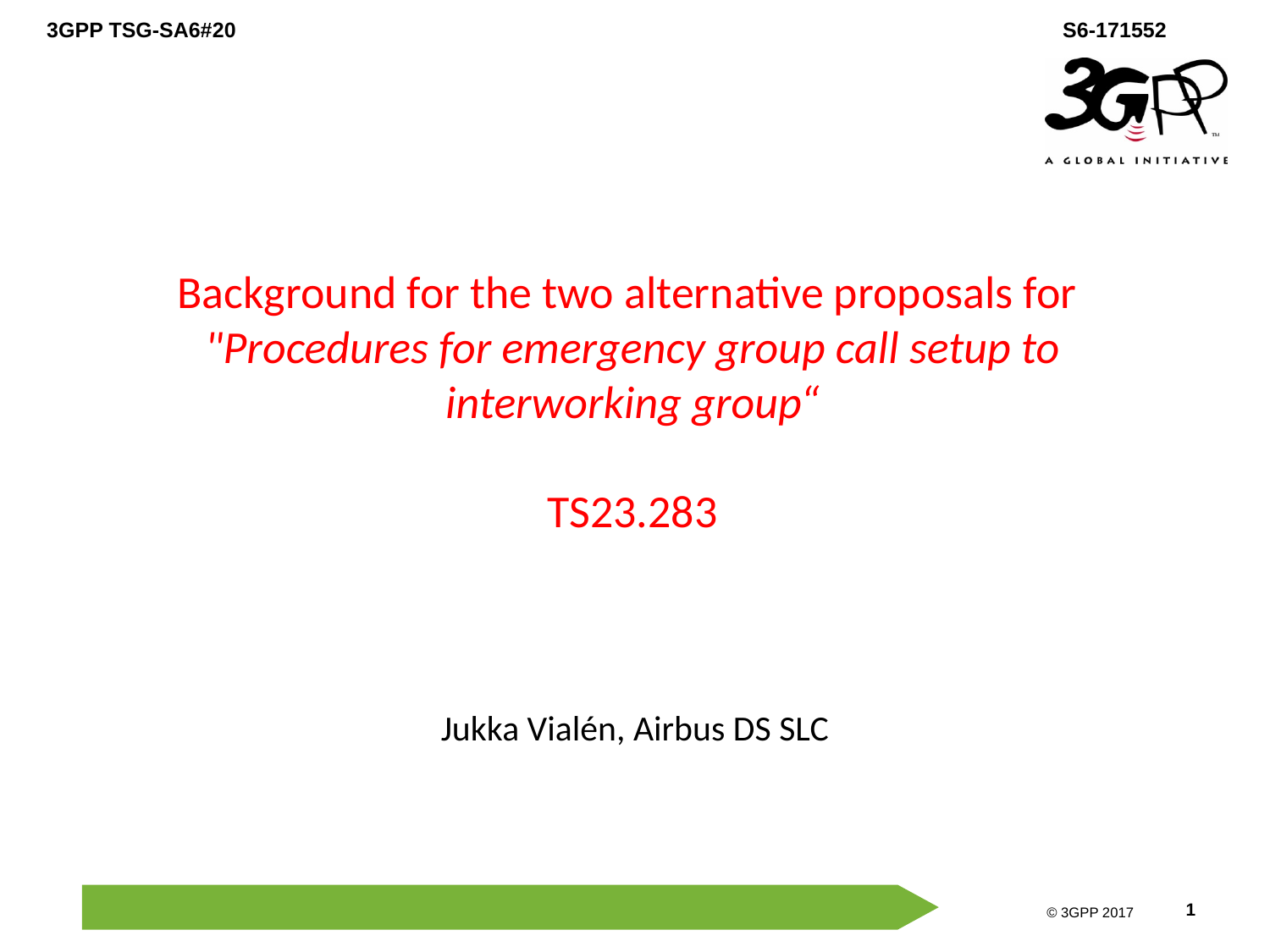

# Background for the two alternative proposals for "Procedures for emergency group call setup to interworking group“ TS23.283
Jukka Vialén, Airbus DS SLC